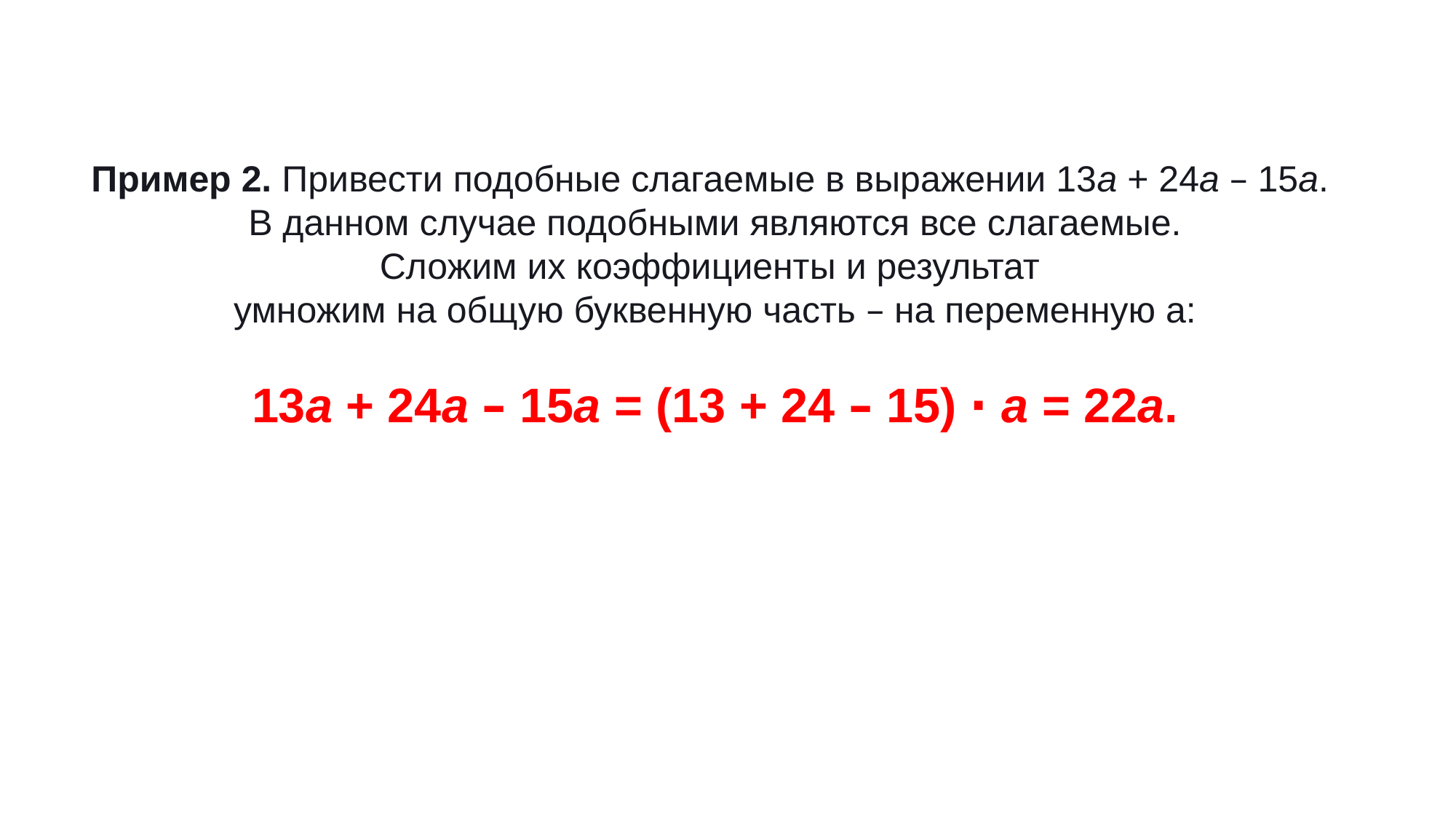

# Пример 2. Привести подобные слагаемые в выражении 13a + 24a – 15a.  В данном случае подобными являются все слагаемые.
Сложим их коэффициенты и результат
умножим на общую буквенную часть – на переменную a:

13a + 24a – 15a = (13 + 24 – 15) ⋅ a = 22a.